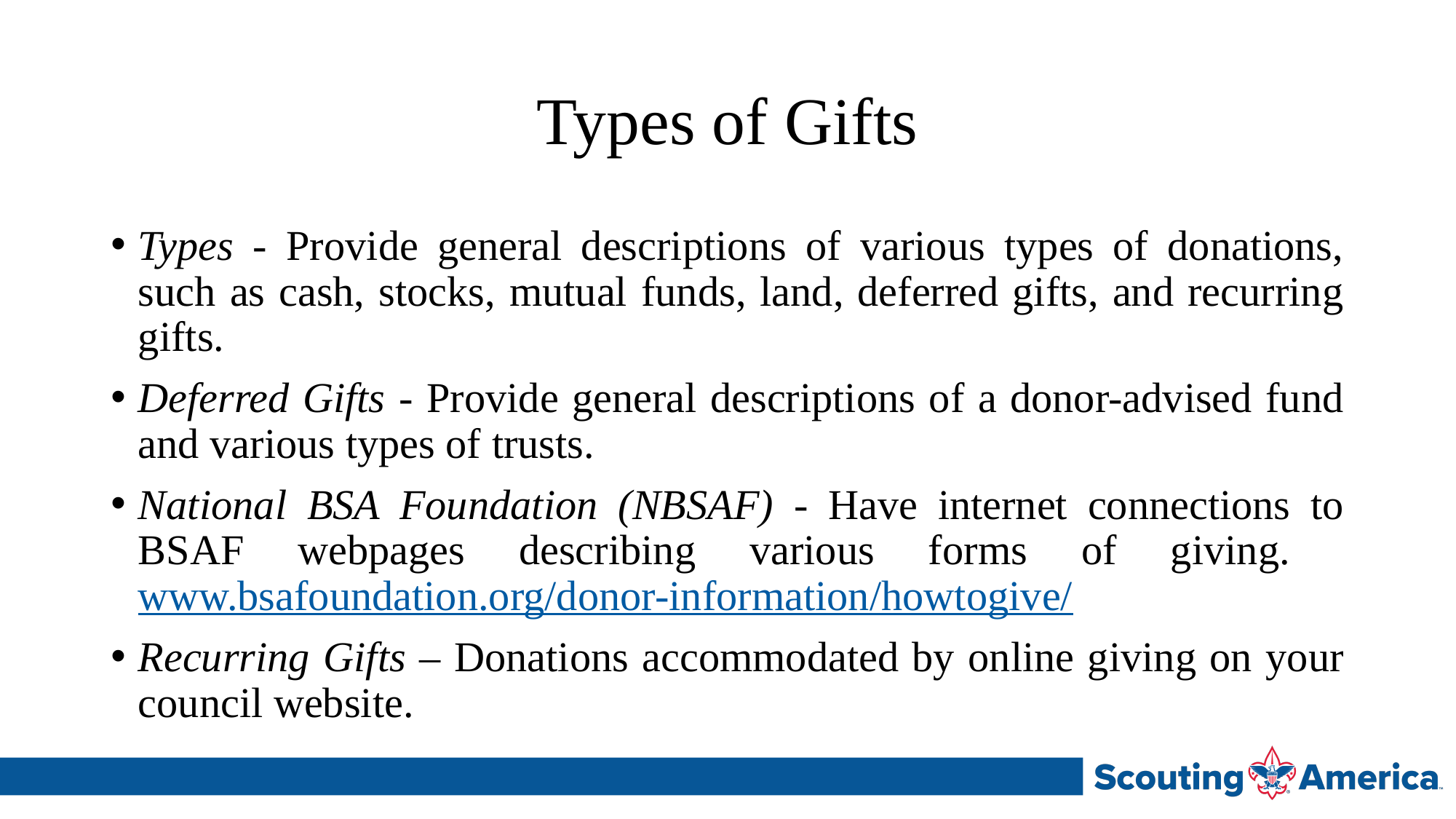

# Types of Gifts
Types - Provide general descriptions of various types of donations, such as cash, stocks, mutual funds, land, deferred gifts, and recurring gifts.
Deferred Gifts - Provide general descriptions of a donor-advised fund and various types of trusts.
National BSA Foundation (NBSAF) - Have internet connections to BSAF webpages describing various forms of giving.  www.bsafoundation.org/donor-information/howtogive/
Recurring Gifts – Donations accommodated by online giving on your council website.